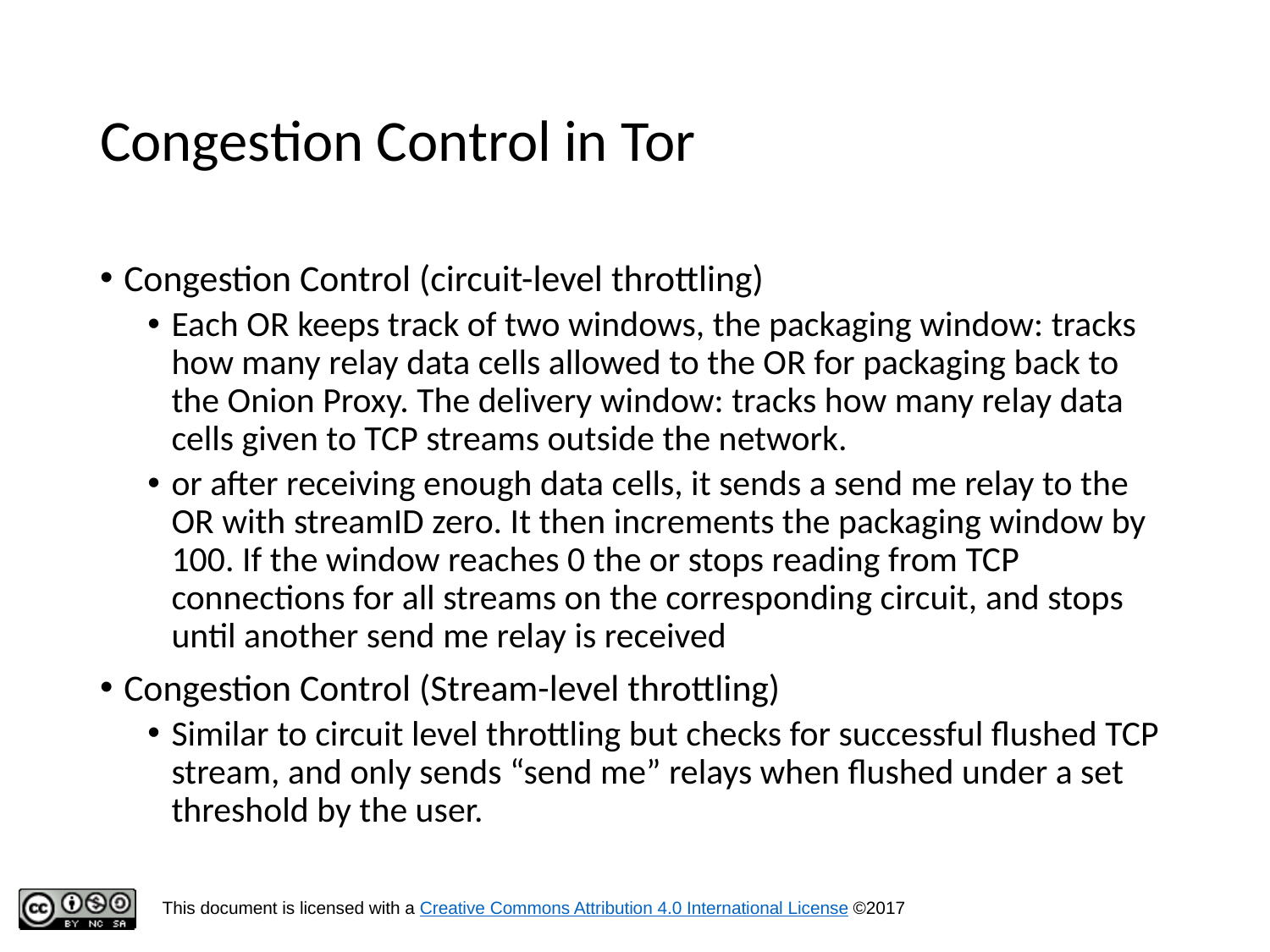

# Congestion Control in Tor
Congestion Control (circuit-level throttling)
Each OR keeps track of two windows, the packaging window: tracks how many relay data cells allowed to the OR for packaging back to the Onion Proxy. The delivery window: tracks how many relay data cells given to TCP streams outside the network.
or after receiving enough data cells, it sends a send me relay to the OR with streamID zero. It then increments the packaging window by 100. If the window reaches 0 the or stops reading from TCP connections for all streams on the corresponding circuit, and stops until another send me relay is received
Congestion Control (Stream-level throttling)
Similar to circuit level throttling but checks for successful flushed TCP stream, and only sends “send me” relays when flushed under a set threshold by the user.